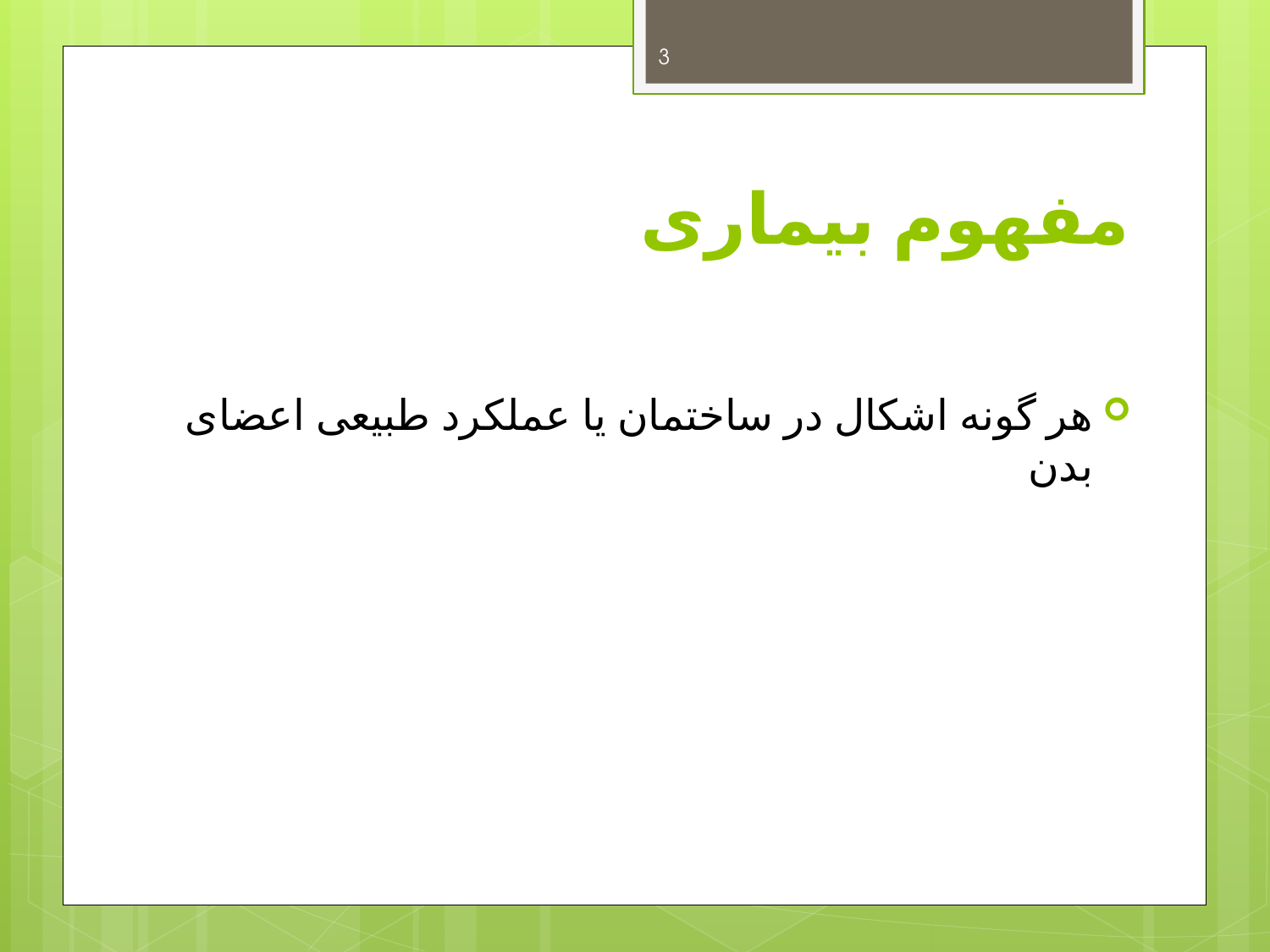

3
# مفهوم بیماری

هر گونه اشکال در ساختمان یا عملکرد طبیعی اعضای بدن